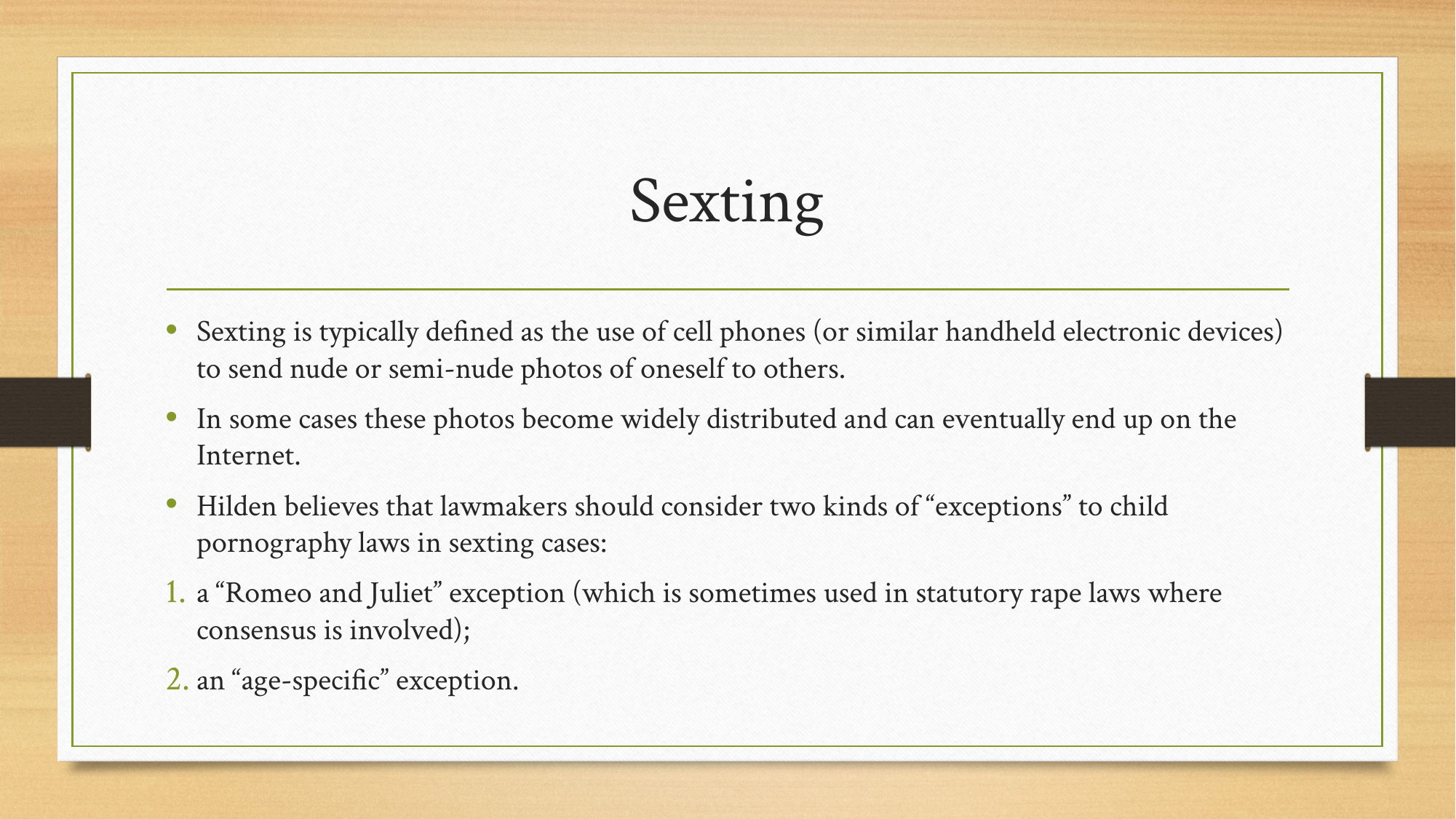

# Sexting
Sexting is typically defined as the use of cell phones (or similar handheld electronic devices) to send nude or semi-nude photos of oneself to others.
In some cases these photos become widely distributed and can eventually end up on the Internet.
Hilden believes that lawmakers should consider two kinds of “exceptions” to child pornography laws in sexting cases:
a “Romeo and Juliet” exception (which is sometimes used in statutory rape laws where consensus is involved);
an “age-specific” exception.